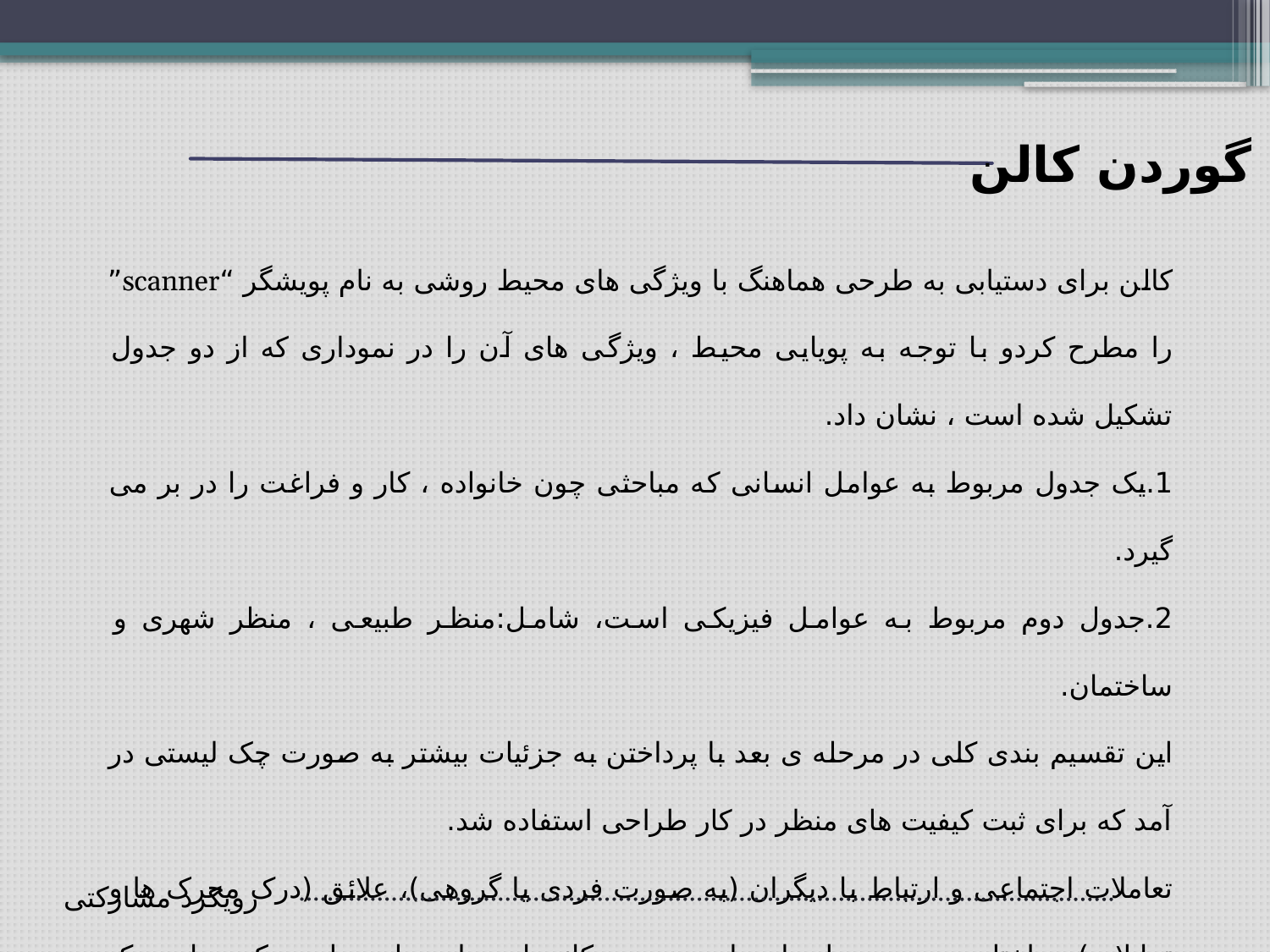

گوردن کالن
کالن برای دستیابی به طرحی هماهنگ با ویژگی های محیط روشی به نام پویشگر “scanner” را مطرح کردو با توجه به پویایی محیط ، ویژگی های آن را در نموداری که از دو جدول تشکیل شده است ، نشان داد.
1.یک جدول مربوط به عوامل انسانی که مباحثی چون خانواده ، کار و فراغت را در بر می گیرد.
2.جدول دوم مربوط به عوامل فیزیکی است، شامل:منظر طبیعی ، منظر شهری و ساختمان.
این تقسیم بندی کلی در مرحله ی بعد با پرداختن به جزئیات بیشتر به صورت چک لیستی در آمد که برای ثبت کیفیت های منظر در کار طراحی استفاده شد.
تعاملات اجتماعی و ارتباط با دیگران (به صورت فردی یا گروهی)، علائق (درک محرک ها و تمایلات)، ساختار بصری محیط و احساس هویت مکانی از جمله مواردی است که به این چک لیست افزوده شد.
رویکرد مشارکتی